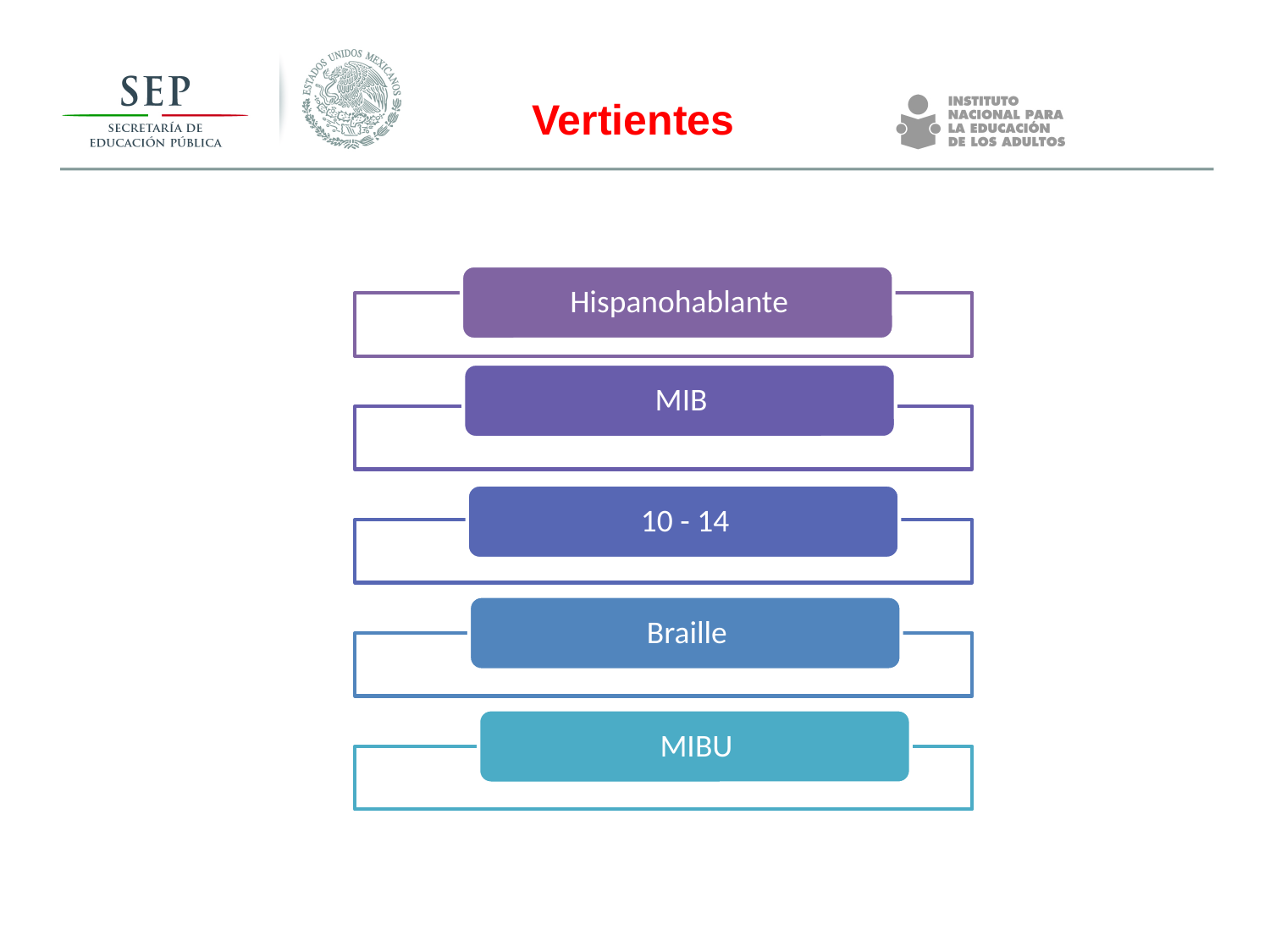

Vertientes
Hispanohablante
MIB
10 - 14
Braille
MIBU